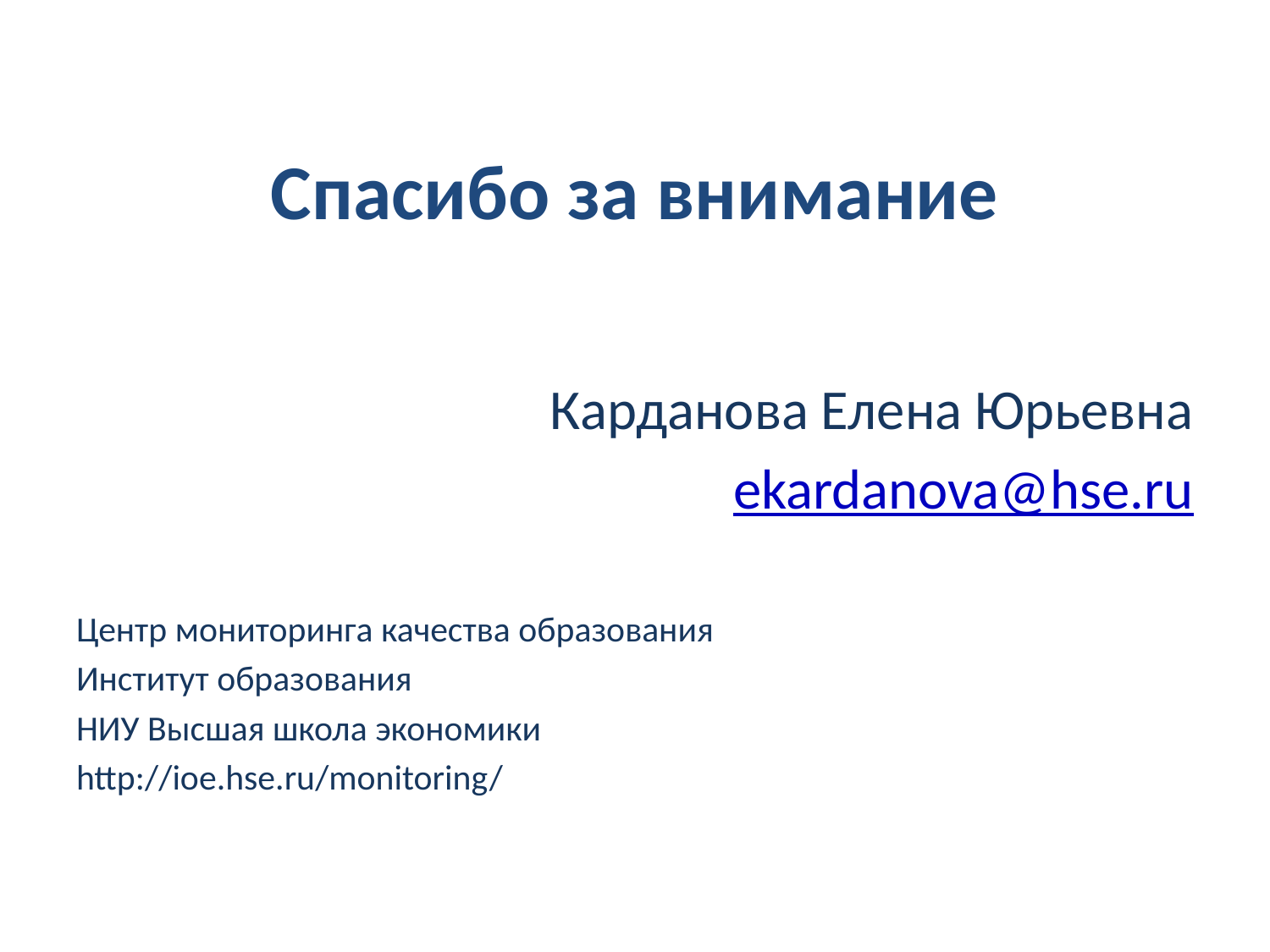

# Спасибо за внимание
Карданова Елена Юрьевна
ekardanova@hse.ru

Центр мониторинга качества образования
Институт образования
НИУ Высшая школа экономики
http://ioe.hse.ru/monitoring/